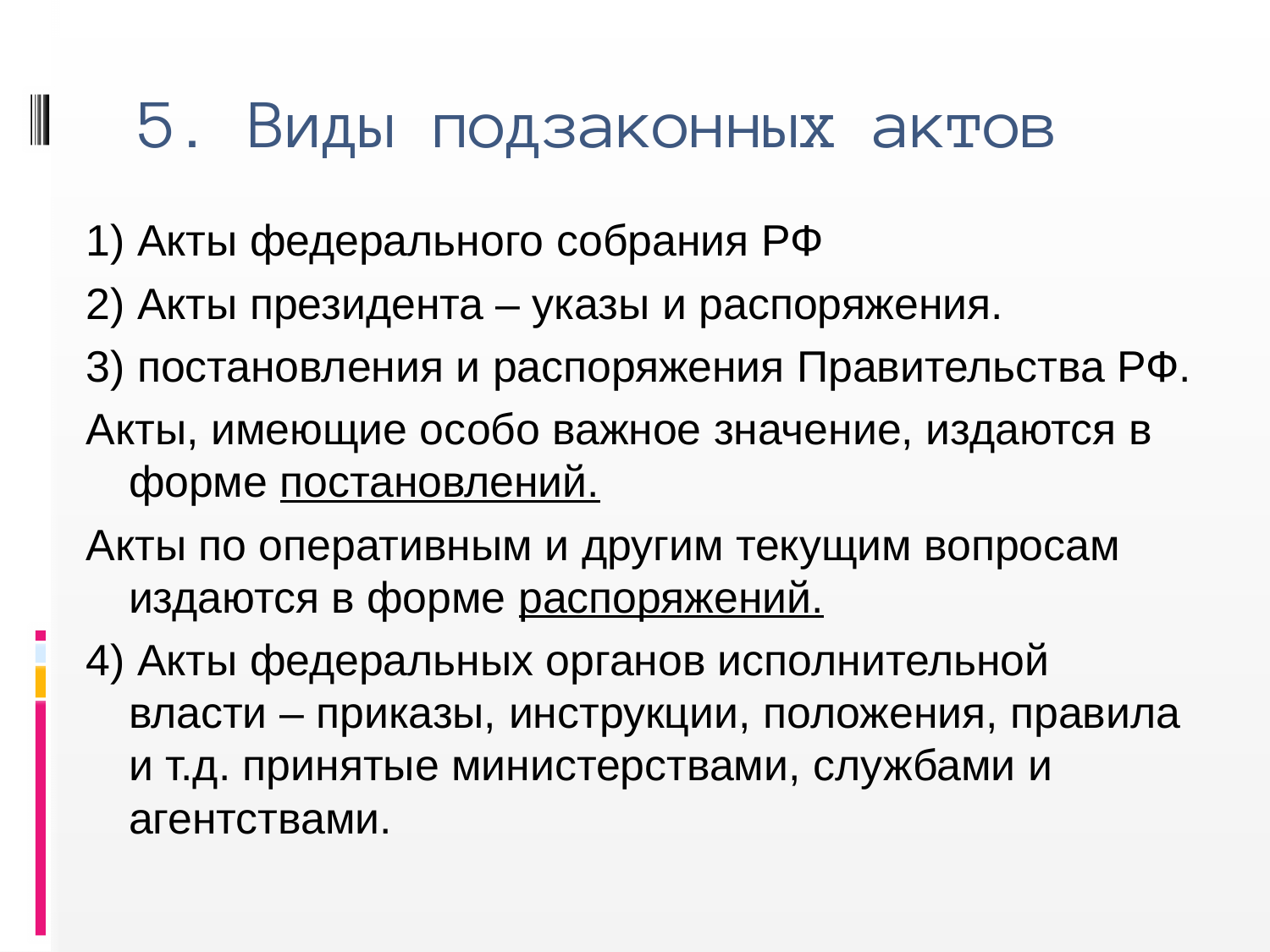

# 5. Виды подзаконных актов
1) Акты федерального собрания РФ
2) Акты президента – указы и распоряжения.
3) постановления и распоряжения Правительства РФ.
Акты, имеющие особо важное значение, издаются в форме постановлений.
Акты по оперативным и другим текущим вопросам издаются в форме распоряжений.
4) Акты федеральных органов исполнительной власти – приказы, инструкции, положения, правила и т.д. принятые министерствами, службами и агентствами.